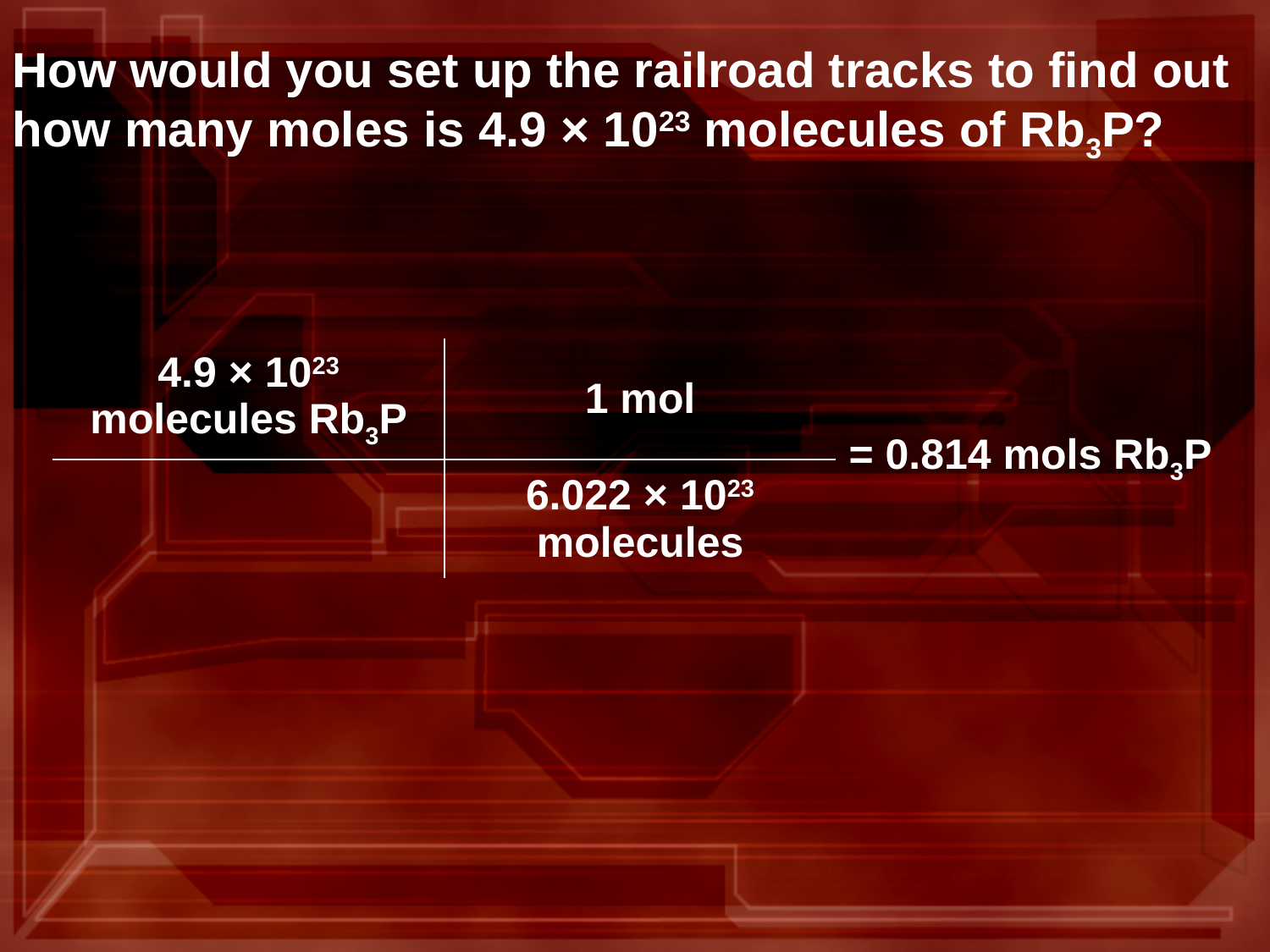

How would you set up the railroad tracks to find out how many moles is 4.9 × 1023 molecules of Rb3P?
| 4.9 × 1023 molecules Rb3P | 1 mol | = 0.814 mols Rb3P |
| --- | --- | --- |
|  | 6.022 × 1023 molecules |  |